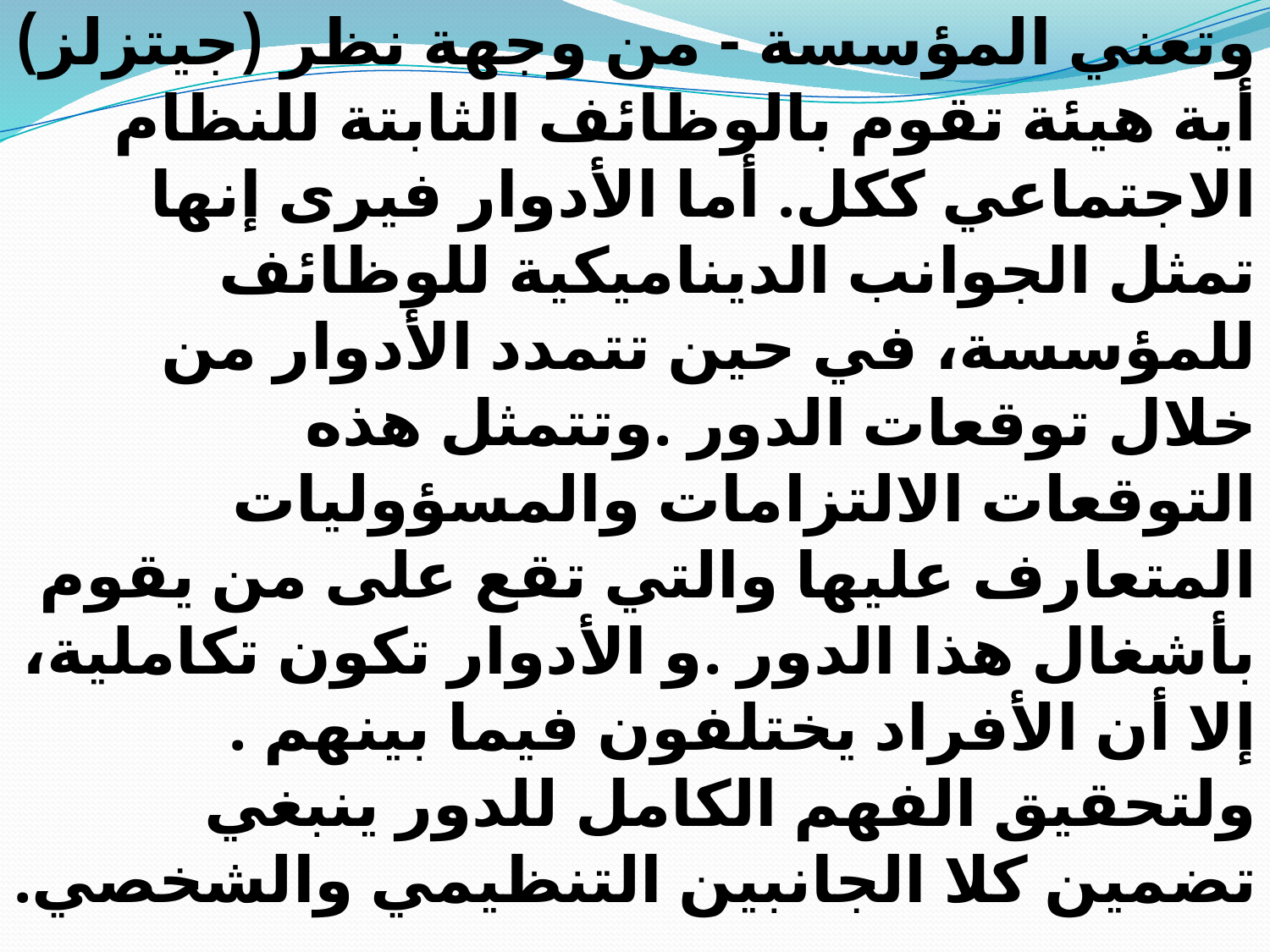

وتعني المؤسسة - من وجهة نظر (جيتزلز) أية هيئة تقوم بالوظائف الثابتة للنظام الاجتماعي ككل. أما الأدوار فيرى إنها تمثل الجوانب الديناميكية للوظائف للمؤسسة، في حين تتمدد الأدوار من خلال توقعات الدور .وتتمثل هذه التوقعات الالتزامات والمسؤوليات المتعارف عليها والتي تقع على من يقوم بأشغال هذا الدور .و الأدوار تكون تكاملية، إلا أن الأفراد يختلفون فيما بينهم . ولتحقيق الفهم الكامل للدور ينبغي تضمين كلا الجانبين التنظيمي والشخصي.